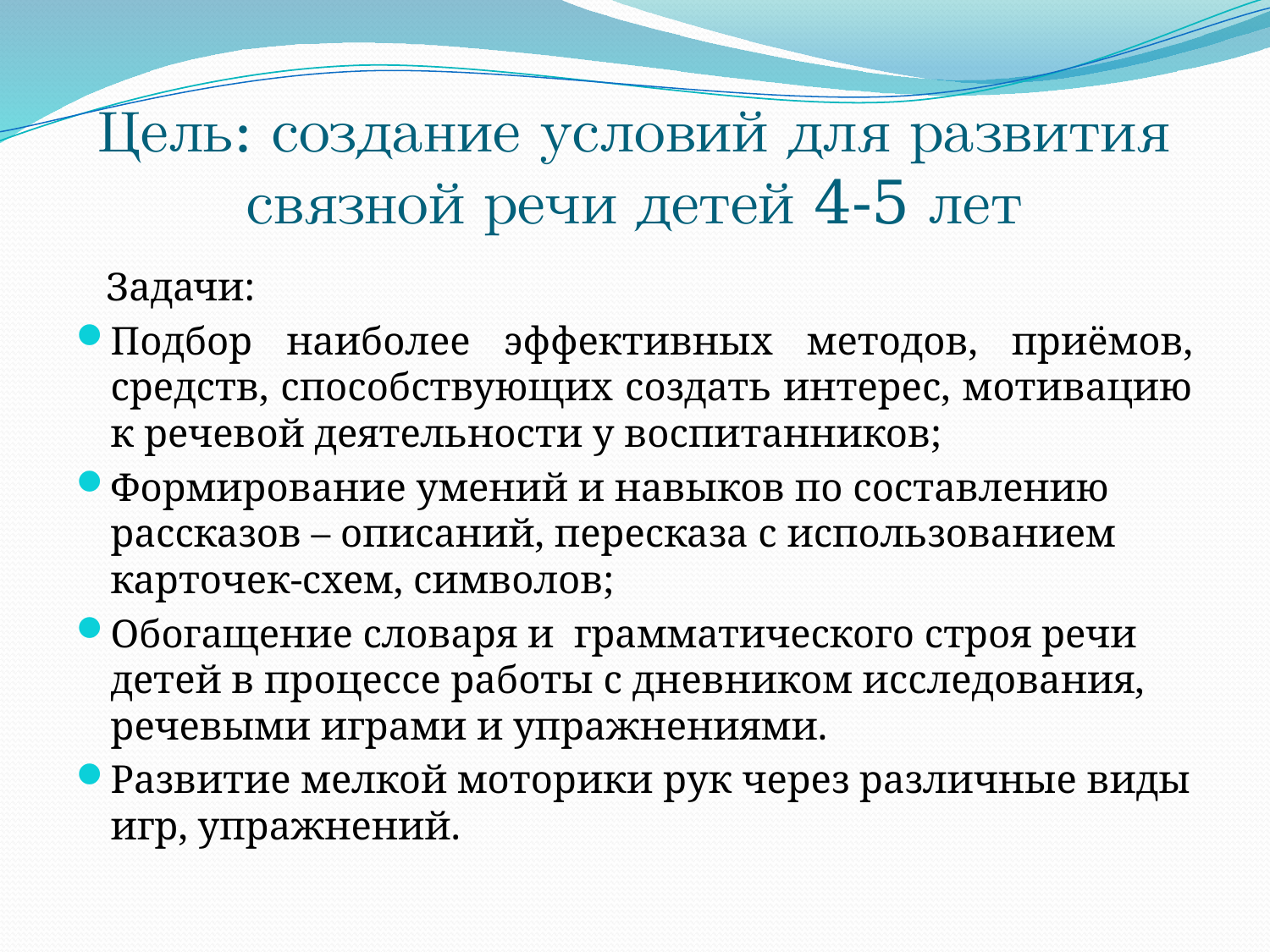

# Цель: создание условий для развития связной речи детей 4-5 лет
   Задачи:
Подбор наиболее эффективных методов, приёмов, средств, способствующих создать интерес, мотивацию к речевой деятельности у воспитанников;
Формирование умений и навыков по составлению рассказов – описаний, пересказа с использованием карточек-схем, символов;
Обогащение словаря и  грамматического строя речи  детей в процессе работы с дневником исследования, речевыми играми и упражнениями.
Развитие мелкой моторики рук через различные виды игр, упражнений.